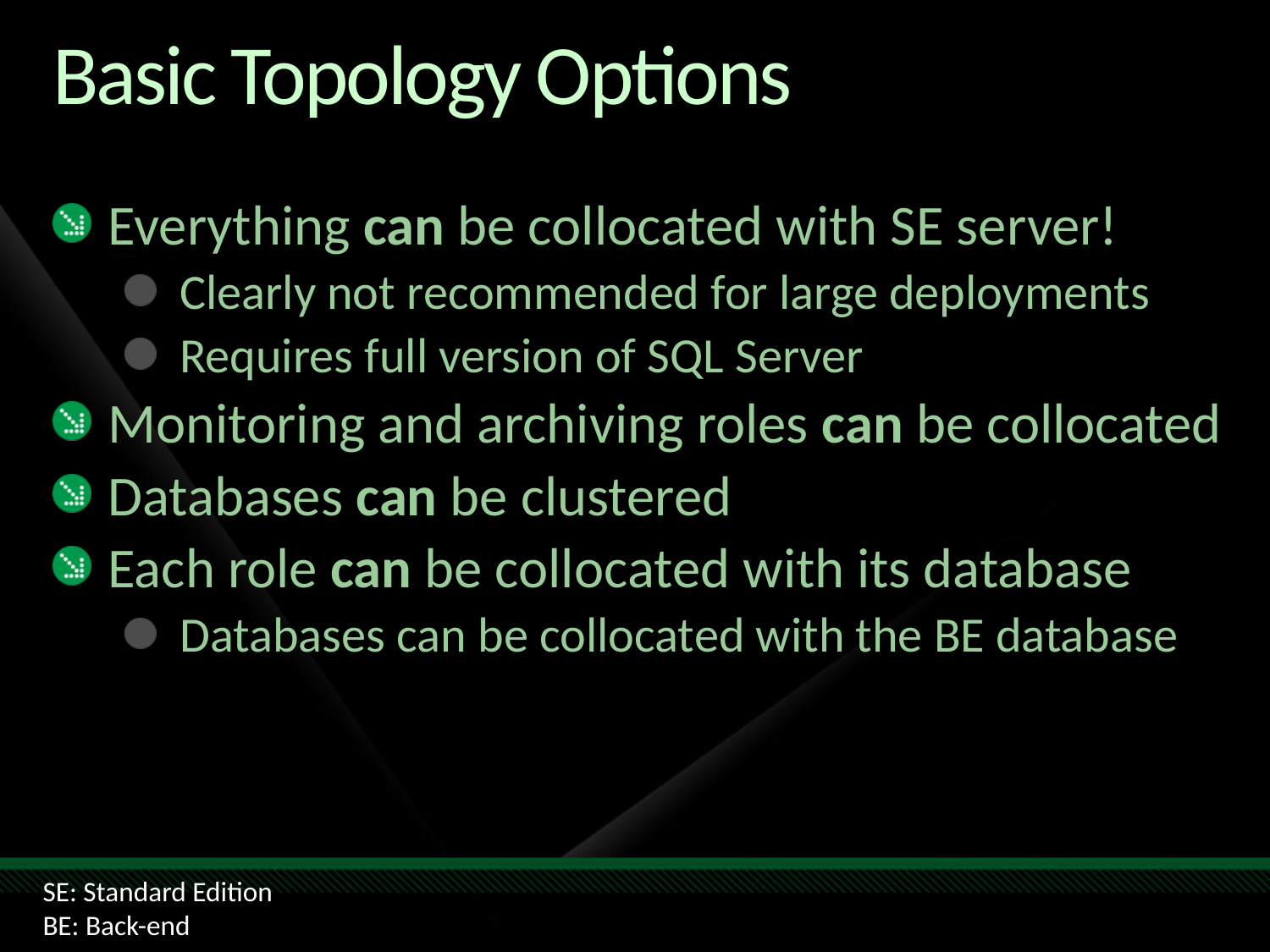

# Basic Topology Options
Everything can be collocated with SE server!
Clearly not recommended for large deployments
Requires full version of SQL Server
Monitoring and archiving roles can be collocated
Databases can be clustered
Each role can be collocated with its database
Databases can be collocated with the BE database
SE: Standard Edition
BE: Back-end